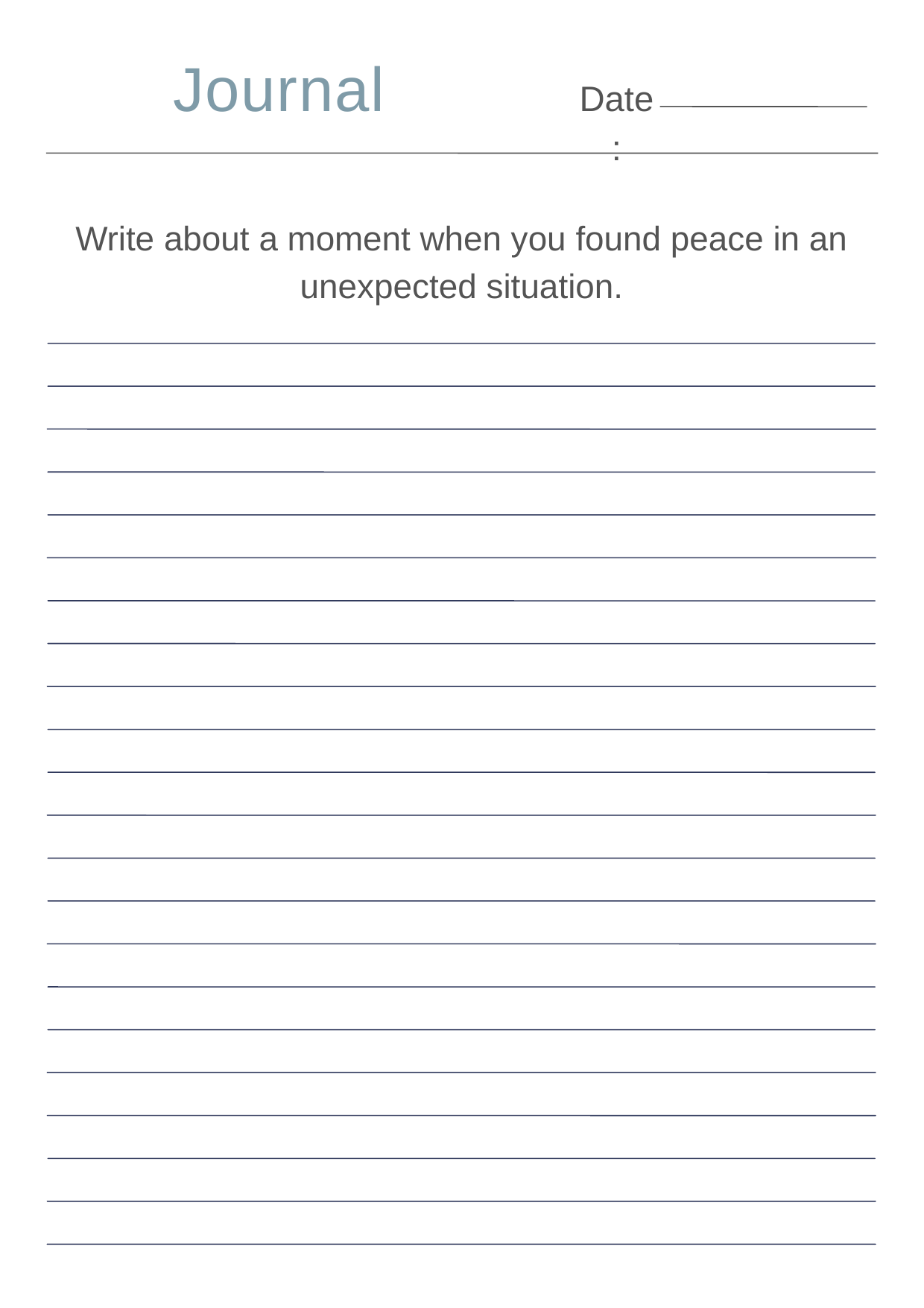

Journal
Date:

Write about a moment when you found peace in an unexpected situation.